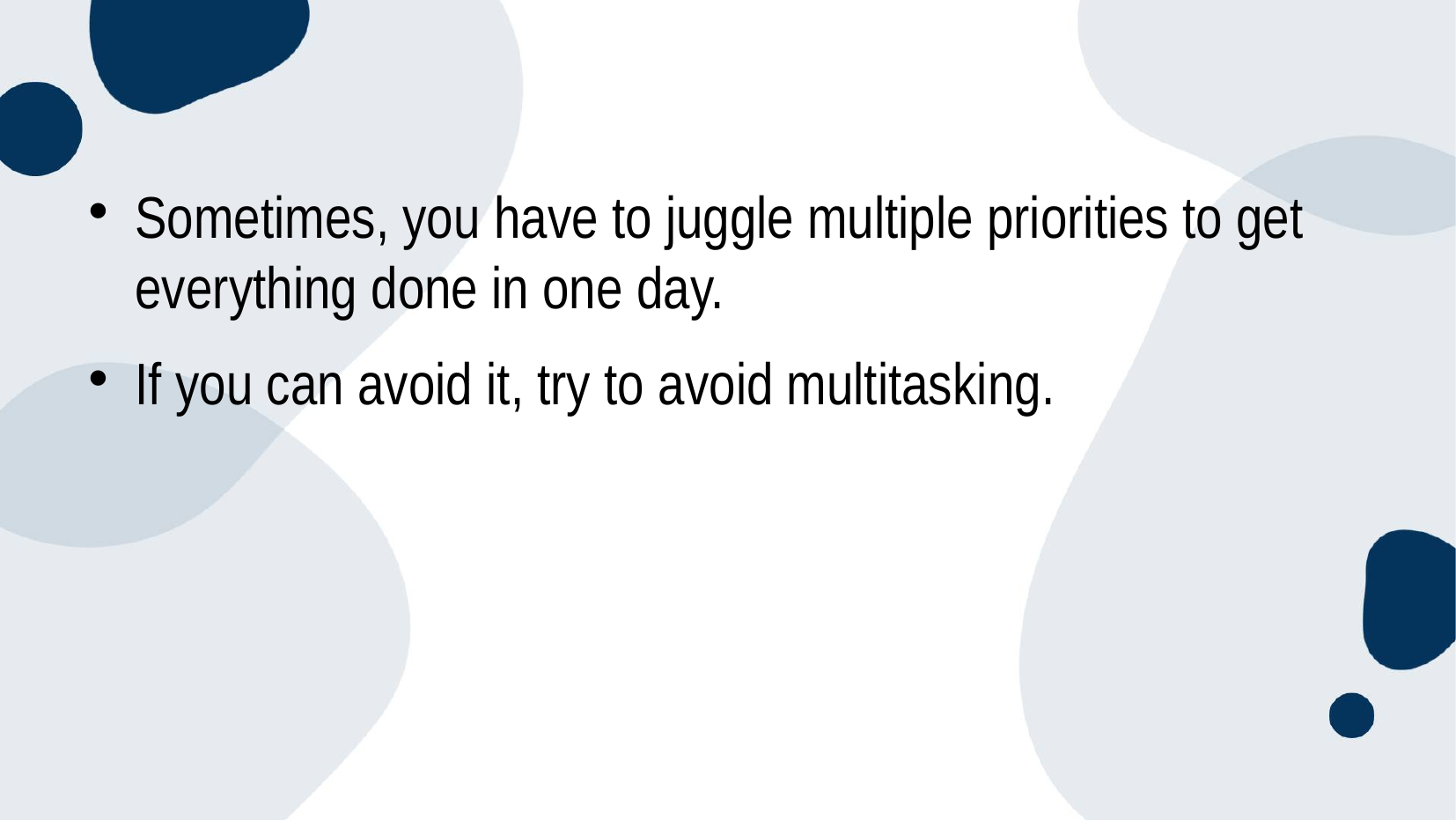

Sometimes, you have to juggle multiple priorities to get everything done in one day.
If you can avoid it, try to avoid multitasking.